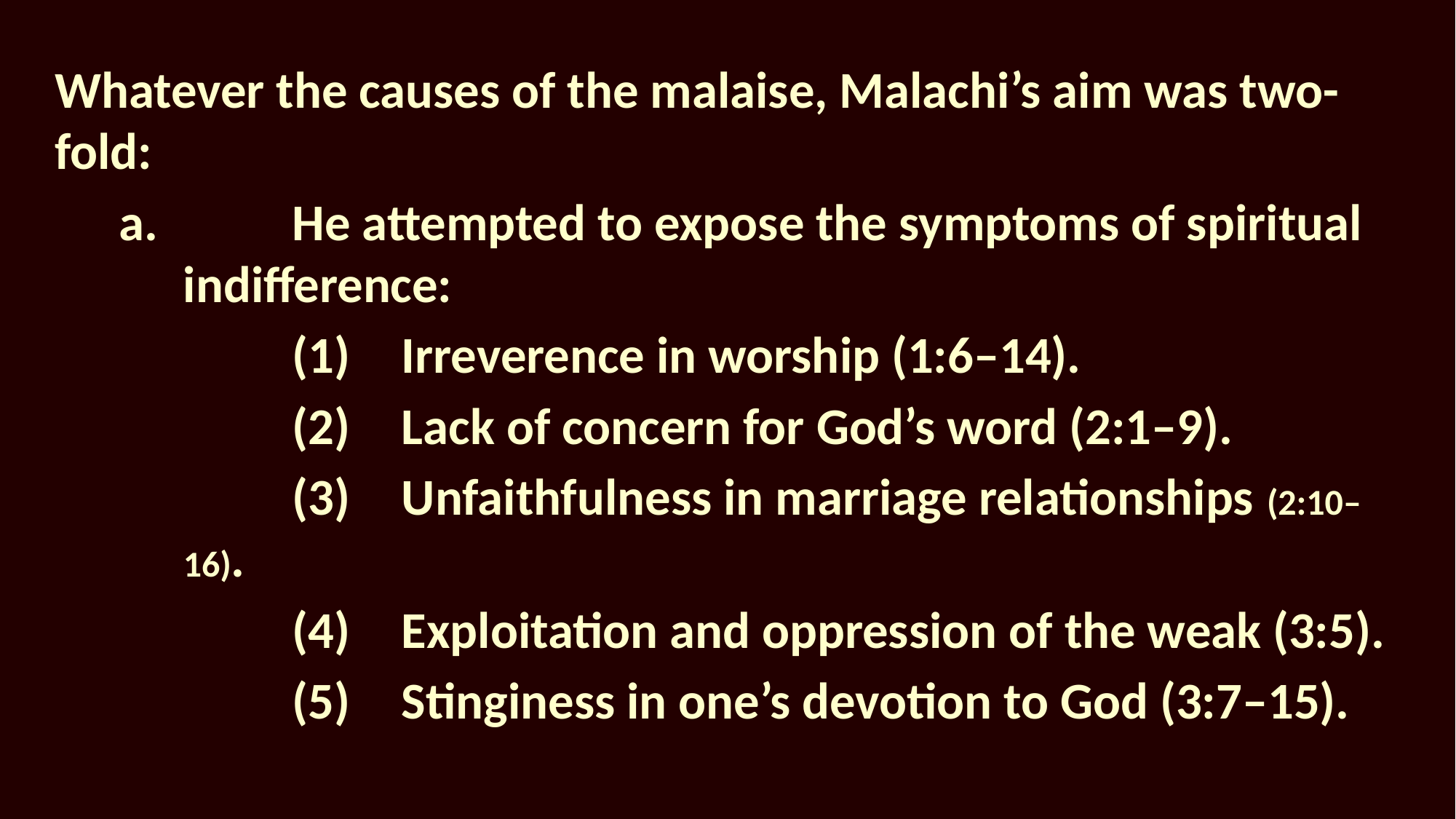

Whatever the causes of the malaise, Malachi’s aim was two-fold:
a.		He attempted to expose the symptoms of spiritual indifference:
	(1)	Irreverence in worship (1:6–14).
	(2)	Lack of concern for God’s word (2:1–9).
	(3)	Unfaithfulness in marriage relationships (2:10–16).
	(4)	Exploitation and oppression of the weak (3:5).
	(5)	Stinginess in one’s devotion to God (3:7–15).